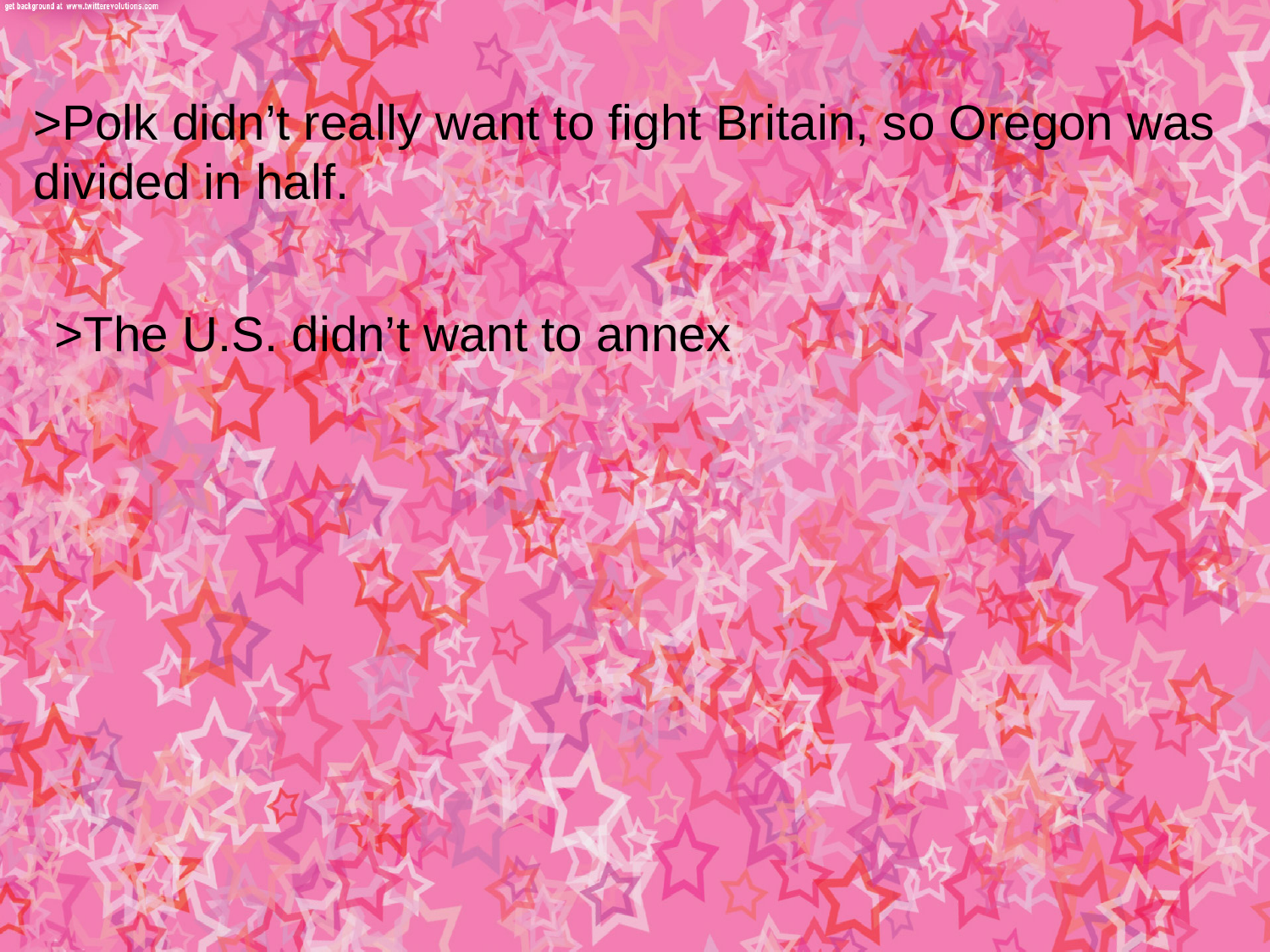

>Polk didn’t really want to fight Britain, so Oregon was divided in half.
>The U.S. didn’t want to annex